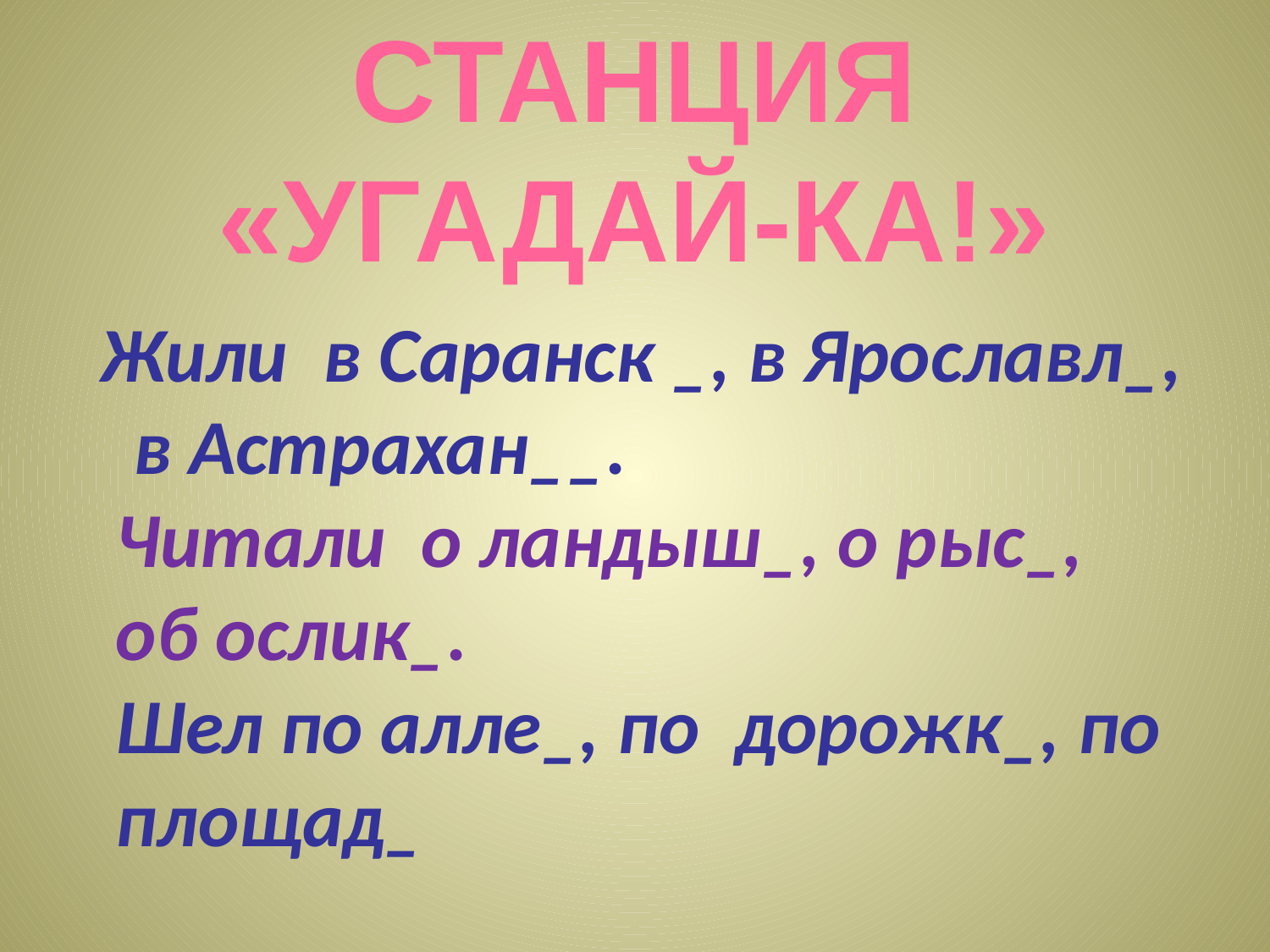

Станция
«УгадАЙ-КА!»
# Жили  в Саранск _, в Ярославл_,  в Астрахан__. Читали  о ландыш_, о рыс_, об ослик_. Шел по алле_, по  дорожк_, по  площад_